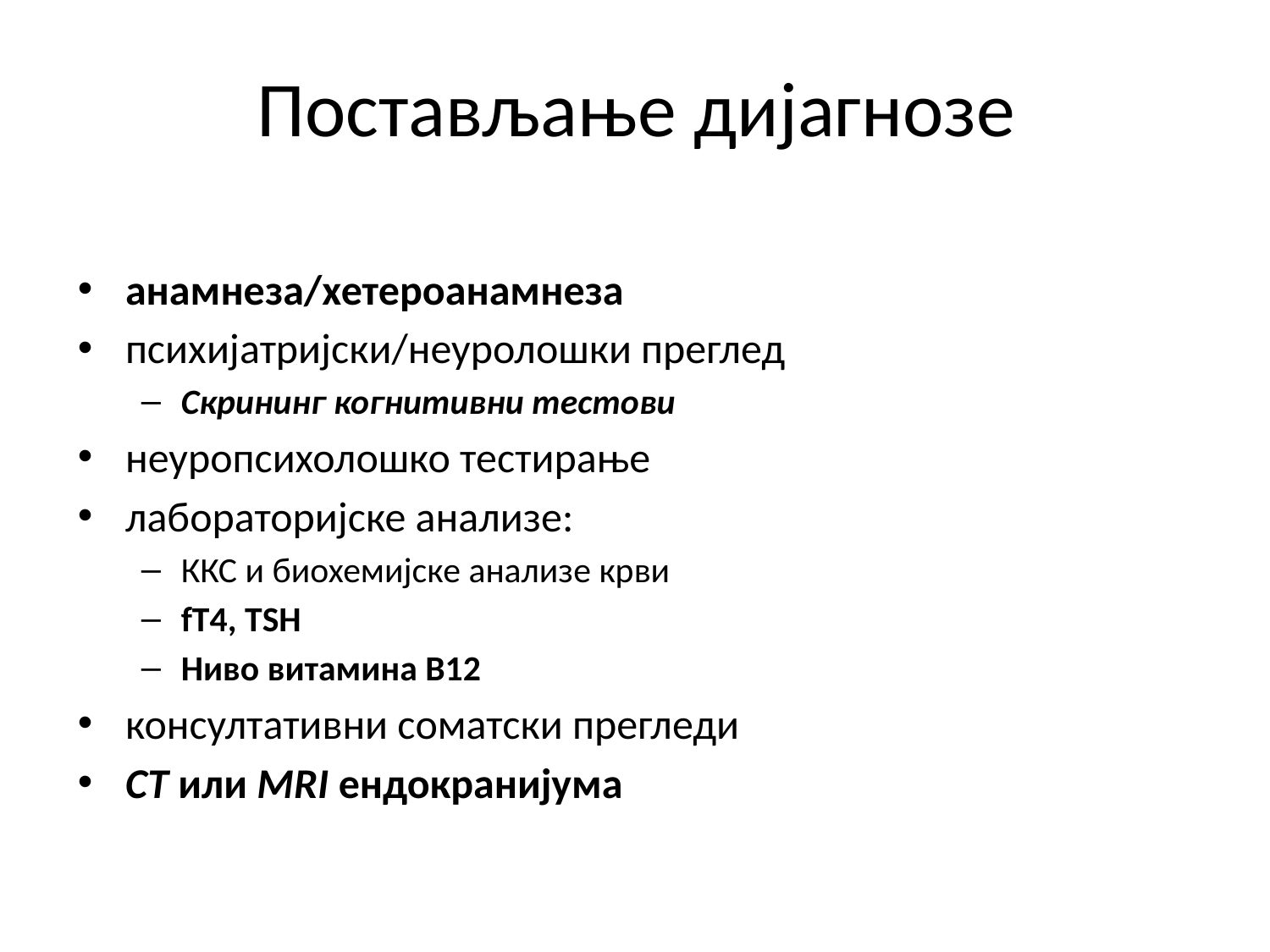

# Постављање дијагнозе
анамнеза/хетероанамнеза
психијатријски/неуролошки преглед
Скрининг когнитивни тестови
неуропсихолошко тестирање
лабораторијске анализе:
ККС и биохемијске анализе крви
fT4, TSH
Ниво витамина В12
консултативни соматски прегледи
CT или MRI ендокранијума